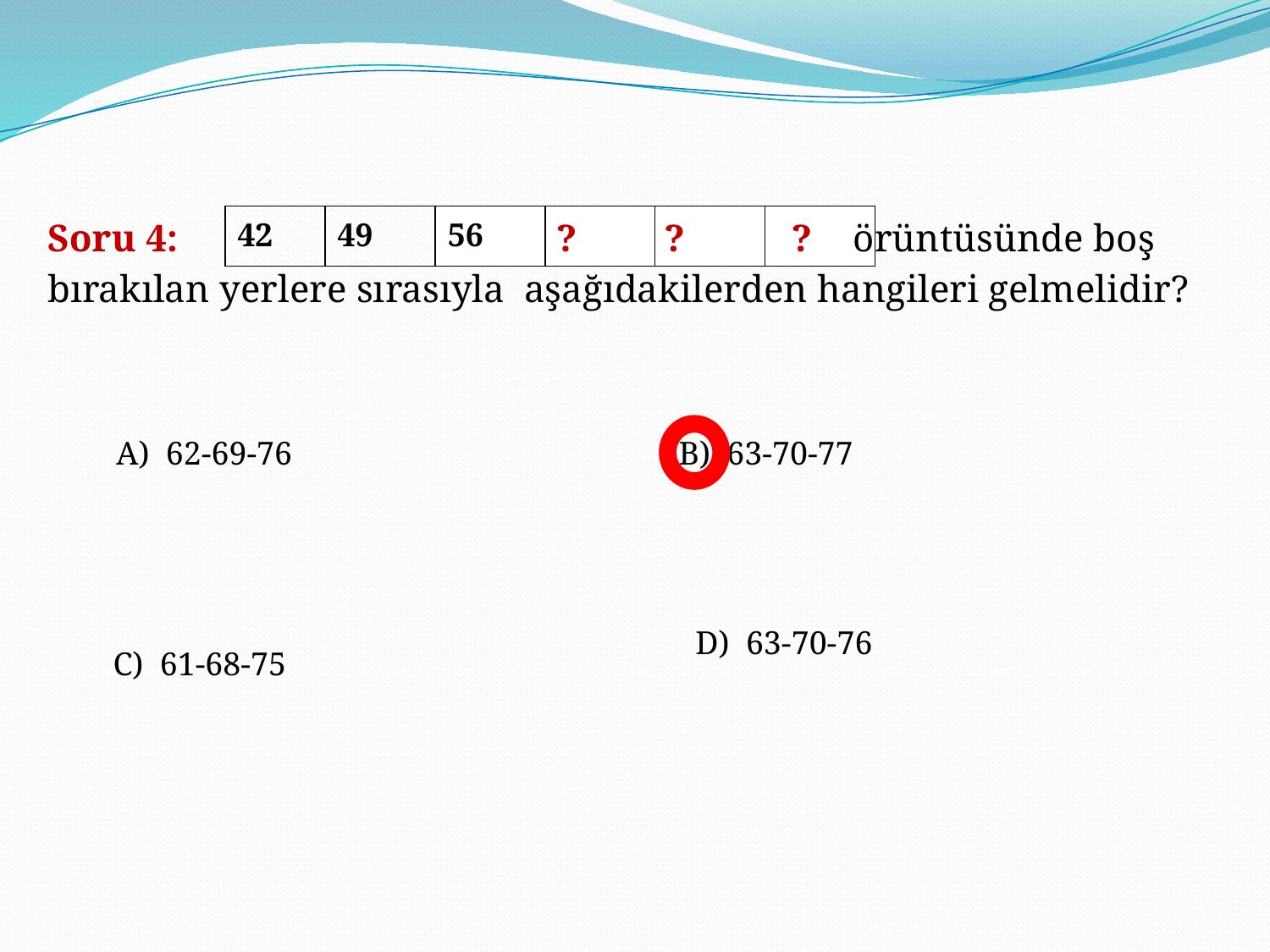

Soru 4:                                       ?         ?           ?    örüntüsünde boş bırakılan yerlere sırasıyla  aşağıdakilerden hangileri gelmelidir?
| 42 | 49 | 56 |  |  |  |
| --- | --- | --- | --- | --- | --- |

A)  62-69-76
B)  63-70-77
D)  63-70-76
C)  61-68-75